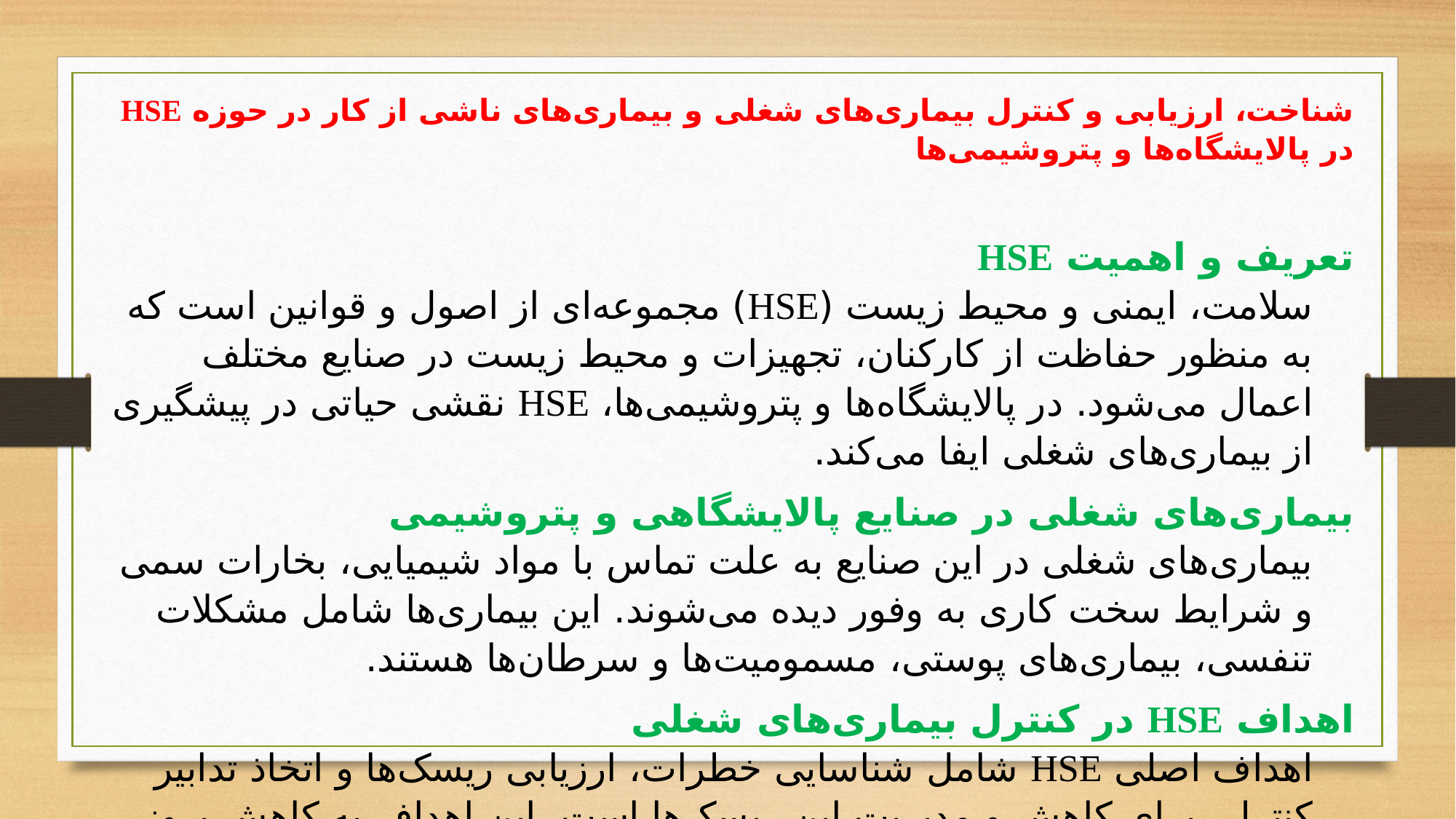

شناخت، ارزیابی و کنترل بیماری‌های شغلی و بیماری‌های ناشی از کار در حوزه HSE در پالایشگاه‌ها و پتروشیمی‌ها

تعریف و اهمیت HSE
سلامت، ایمنی و محیط زیست (HSE) مجموعه‌ای از اصول و قوانین است که به منظور حفاظت از کارکنان، تجهیزات و محیط زیست در صنایع مختلف اعمال می‌شود. در پالایشگاه‌ها و پتروشیمی‌ها، HSE نقشی حیاتی در پیشگیری از بیماری‌های شغلی ایفا می‌کند.
بیماری‌های شغلی در صنایع پالایشگاهی و پتروشیمی
بیماری‌های شغلی در این صنایع به علت تماس با مواد شیمیایی، بخارات سمی و شرایط سخت کاری به وفور دیده می‌شوند. این بیماری‌ها شامل مشکلات تنفسی، بیماری‌های پوستی، مسمومیت‌ها و سرطان‌ها هستند.
اهداف HSE در کنترل بیماری‌های شغلی
اهداف اصلی HSE شامل شناسایی خطرات، ارزیابی ریسک‌ها و اتخاذ تدابیر کنترلی برای کاهش و مدیریت این ریسک‌ها است. این اهداف به کاهش بروز بیماری‌های شغلی و بهبود سلامت کارکنان کمک می‌کنند.